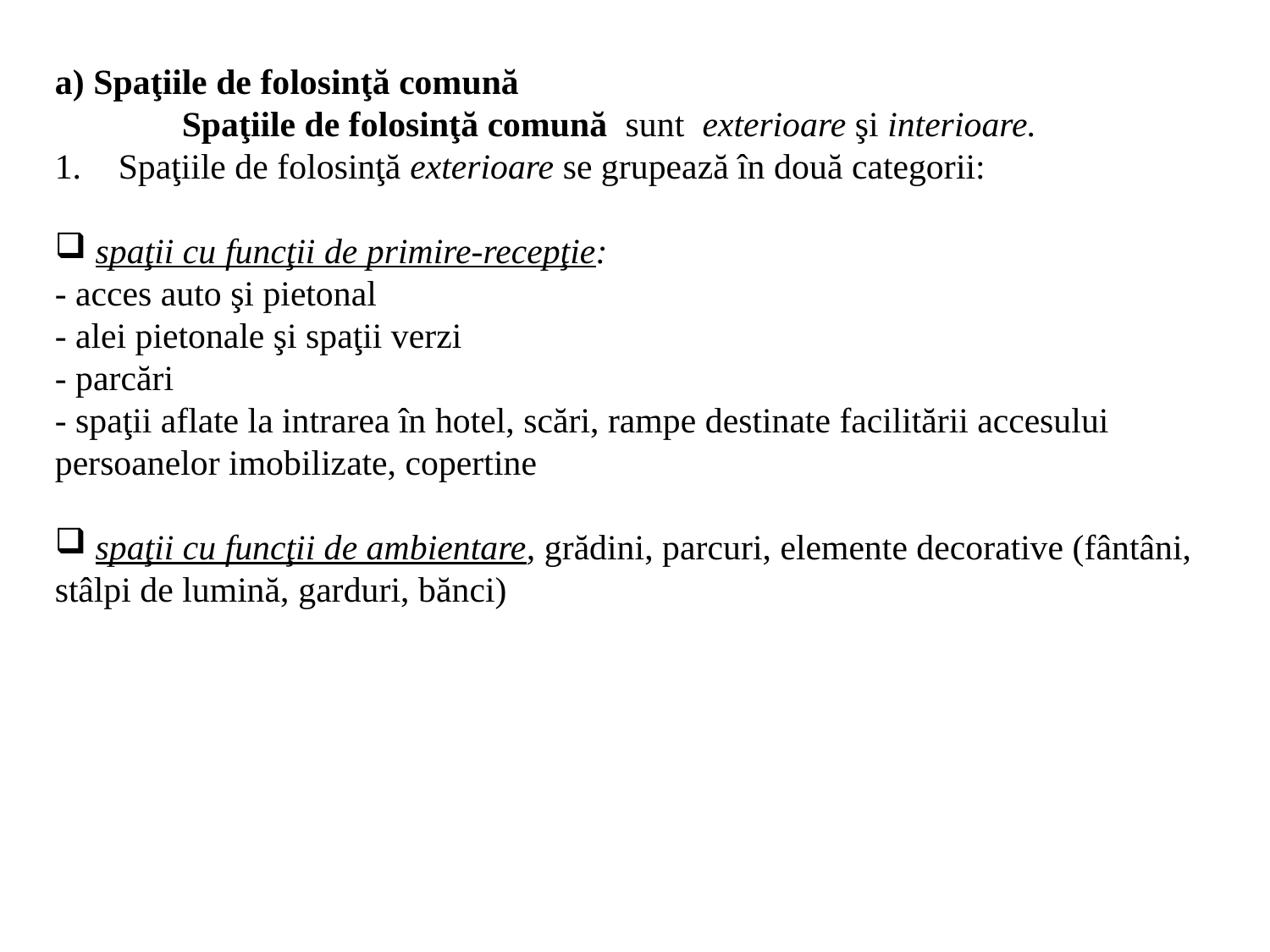

a) Spaţiile de folosinţă comună
	Spaţiile de folosinţă comună  sunt  exterioare şi interioare.
Spaţiile de folosinţă exterioare se grupează în două categorii:

 spaţii cu funcţii de primire-recepţie:
- acces auto şi pietonal
- alei pietonale şi spaţii verzi
- parcări
- spaţii aflate la intrarea în hotel, scări, rampe destinate facilitării accesului persoanelor imobilizate, copertine

 spaţii cu funcţii de ambientare, grădini, parcuri, elemente decorative (fântâni, stâlpi de lumină, garduri, bănci)